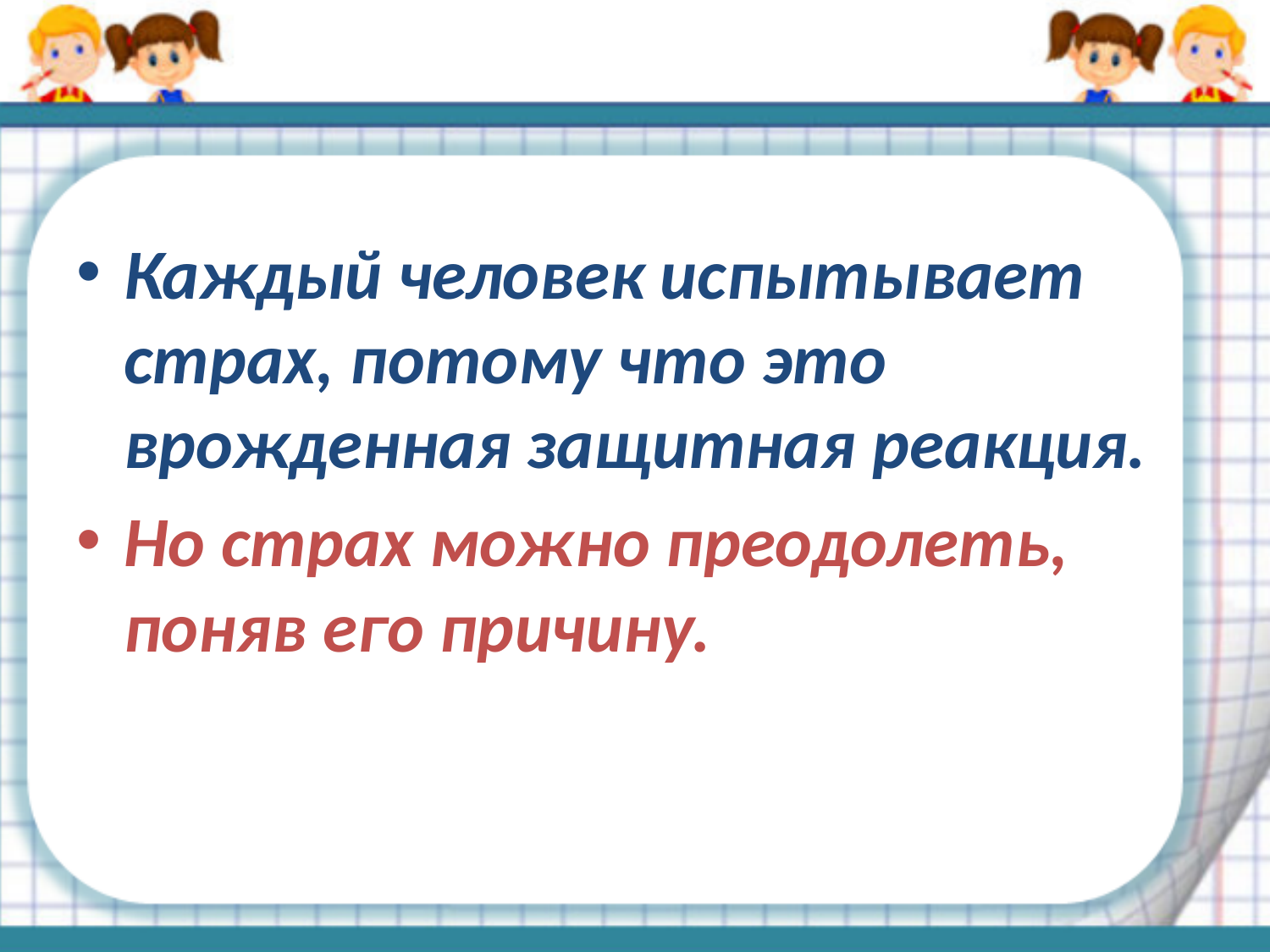

#
Каждый человек испытывает страх, потому что это врожденная защитная реакция.
Но страх можно преодолеть, поняв его причину.